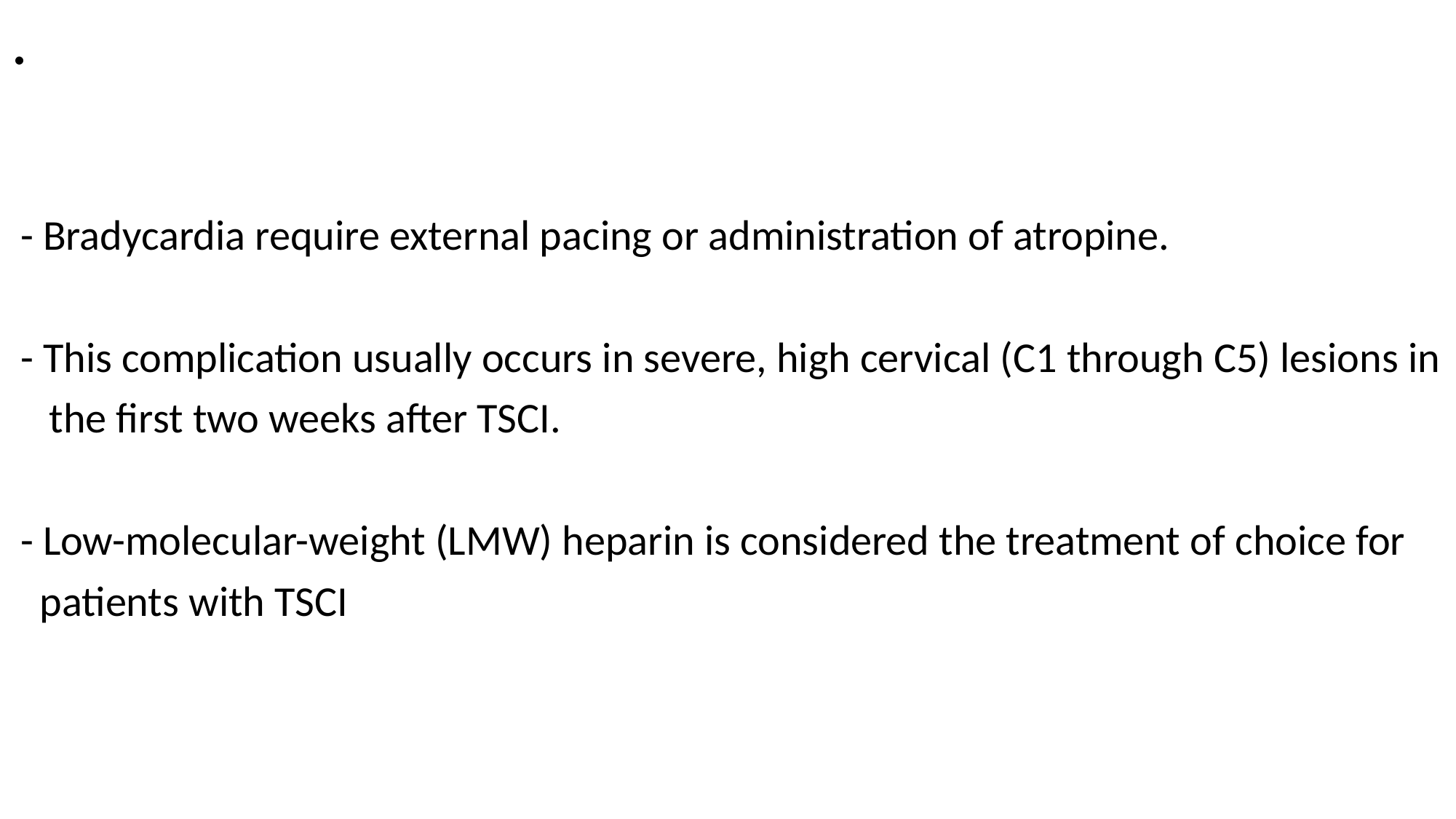

# .

 - Bradycardia require external pacing or administration of atropine.

 - This complication usually occurs in severe, high cervical (C1 through C5) lesions in
    the first two weeks after TSCI.

 - Low-molecular-weight (LMW) heparin is considered the treatment of choice for
   patients with TSCI